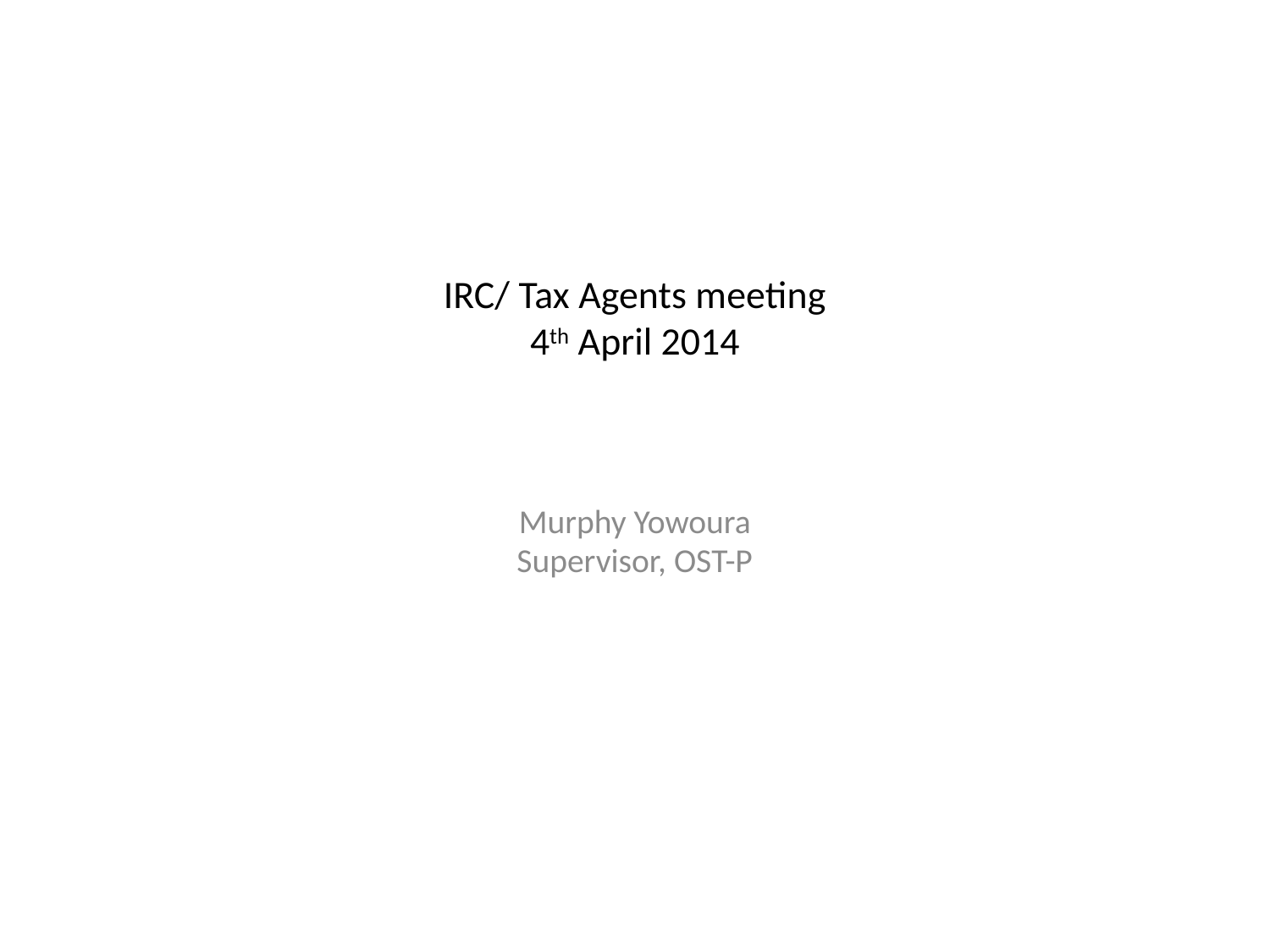

# IRC/ Tax Agents meeting 4th April 2014
Murphy Yowoura
Supervisor, OST-P